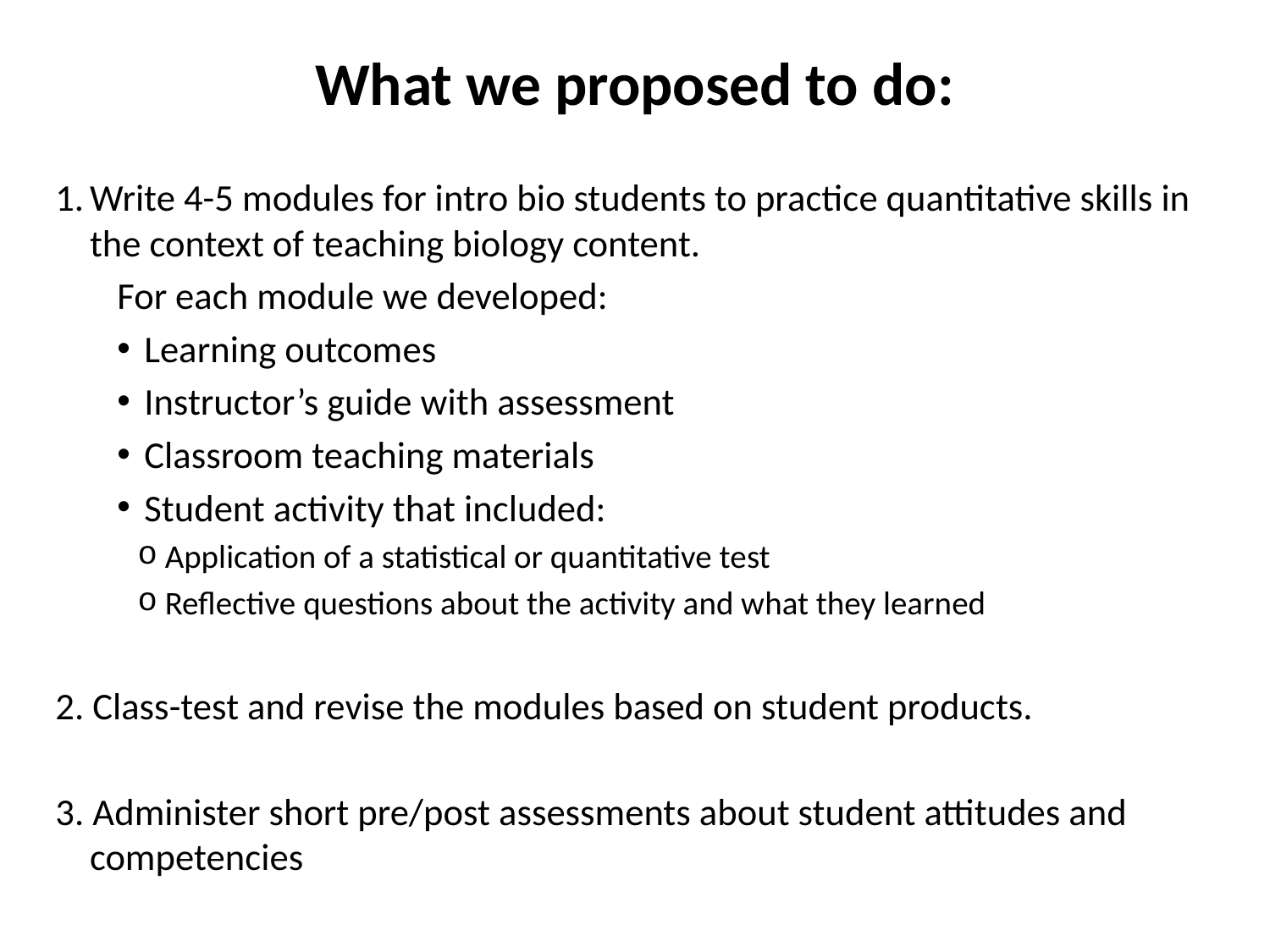

# What we proposed to do:
Write 4-5 modules for intro bio students to practice quantitative skills in the context of teaching biology content.
For each module we developed:
Learning outcomes
Instructor’s guide with assessment
Classroom teaching materials
Student activity that included:
Application of a statistical or quantitative test
Reflective questions about the activity and what they learned

2. Class-test and revise the modules based on student products.

3. Administer short pre/post assessments about student attitudes and competencies